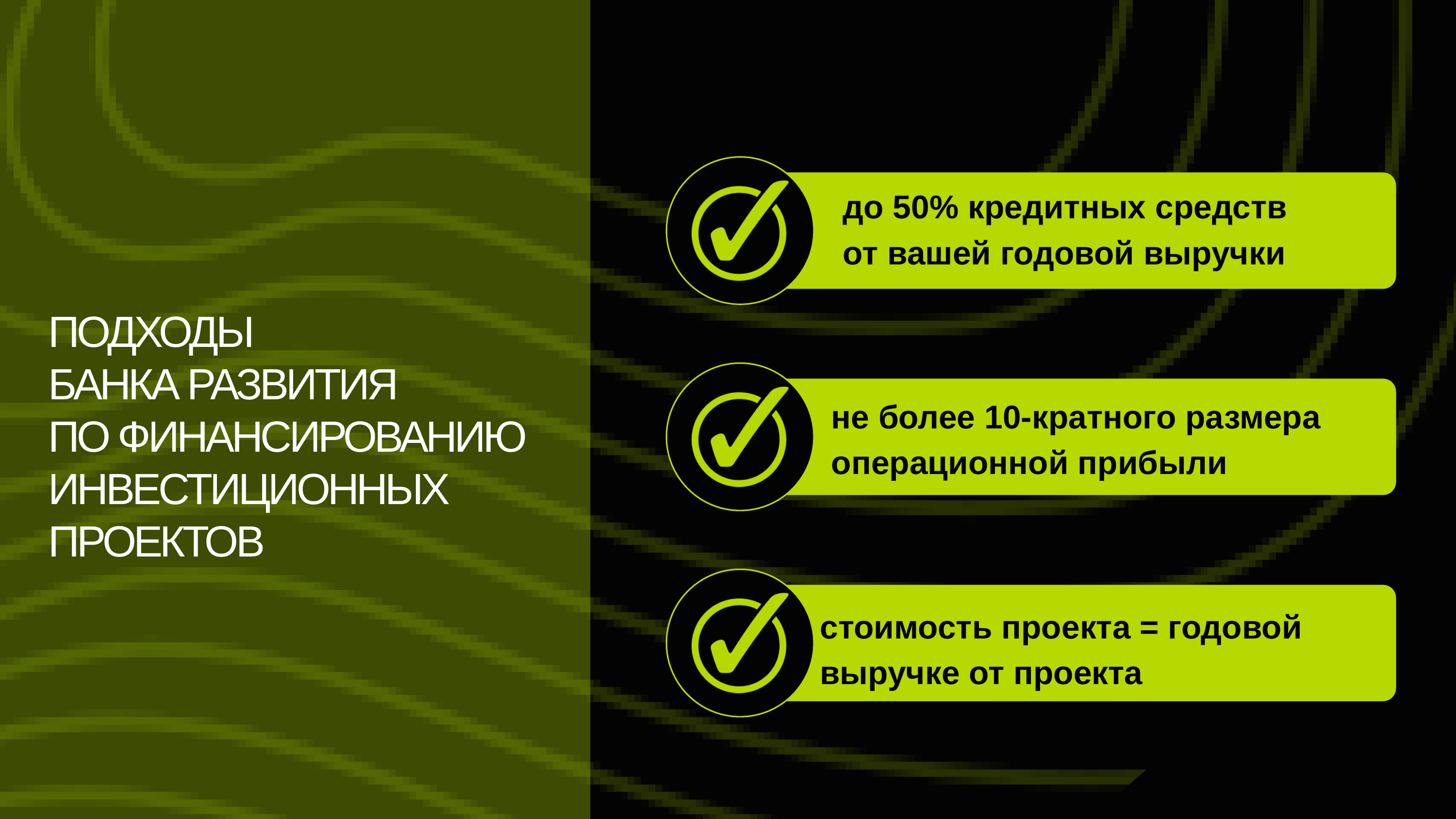

до 50% кредитных средств
от вашей годовой выручки

ПОДХОДЫ
БАНКА РАЗВИТИЯ
ПО ФИНАНСИРОВАНИЮ
ИНВЕСТИЦИОННЫХ ПРОЕКТОВ

не более 10-кратного размера операционной прибыли

стоимость проекта = годовой выручке от проекта